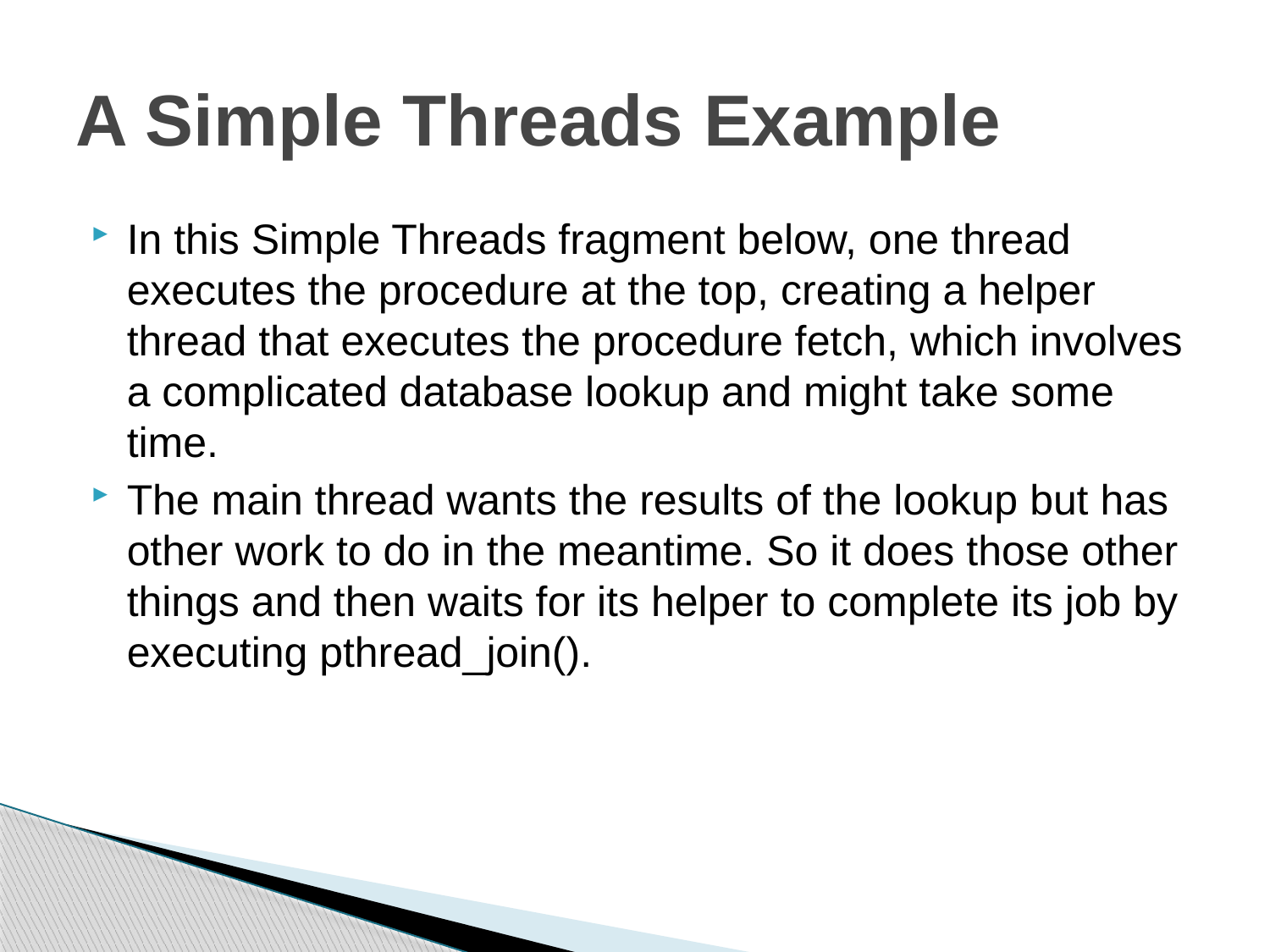

# A Simple Threads Example
In this Simple Threads fragment below, one thread executes the procedure at the top, creating a helper thread that executes the procedure fetch, which involves a complicated database lookup and might take some time.
The main thread wants the results of the lookup but has other work to do in the meantime. So it does those other things and then waits for its helper to complete its job by executing pthread_join().